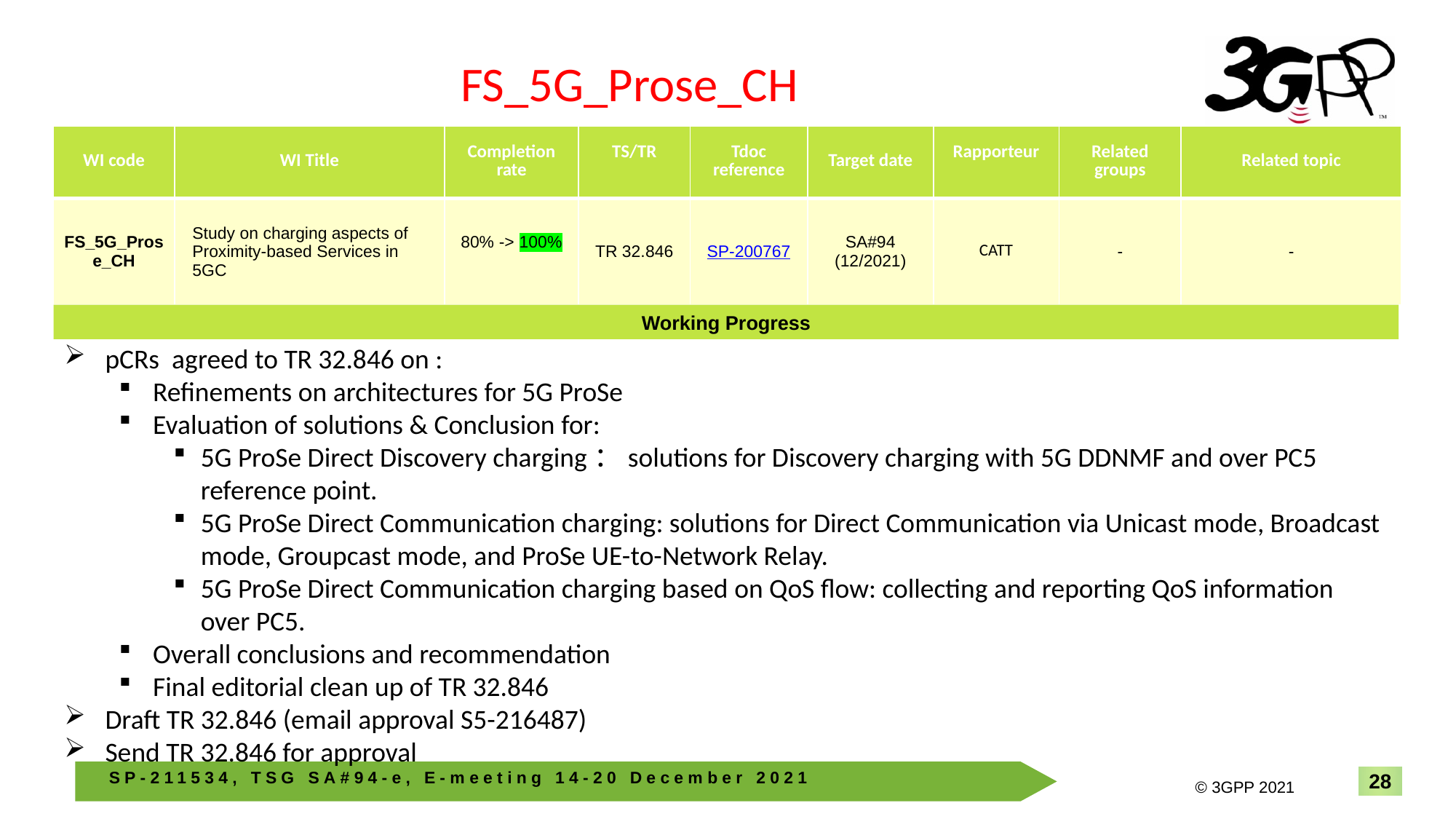

FS_5G_Prose_CH
| WI code | WI Title | Completion rate | TS/TR | Tdoc reference | Target date | Rapporteur | Related groups | Related topic |
| --- | --- | --- | --- | --- | --- | --- | --- | --- |
| FS\_5G\_Prose\_CH | Study on charging aspects of Proximity-based Services in 5GC | 80% -> 100% | TR 32.846 | SP-200767 | SA#94 (12/2021) | CATT | - | - |
Working Progress
pCRs  agreed to TR 32.846 on :
Refinements on architectures for 5G ProSe
Evaluation of solutions & Conclusion for:
5G ProSe Direct Discovery charging：solutions for Discovery charging with 5G DDNMF and over PC5 reference point.
5G ProSe Direct Communication charging: solutions for Direct Communication via Unicast mode, Broadcast mode, Groupcast mode, and ProSe UE-to-Network Relay.
5G ProSe Direct Communication charging based on QoS flow: collecting and reporting QoS information over PC5.
Overall conclusions and recommendation
Final editorial clean up of TR 32.846
Draft TR 32.846 (email approval S5-216487)
Send TR 32.846 for approval